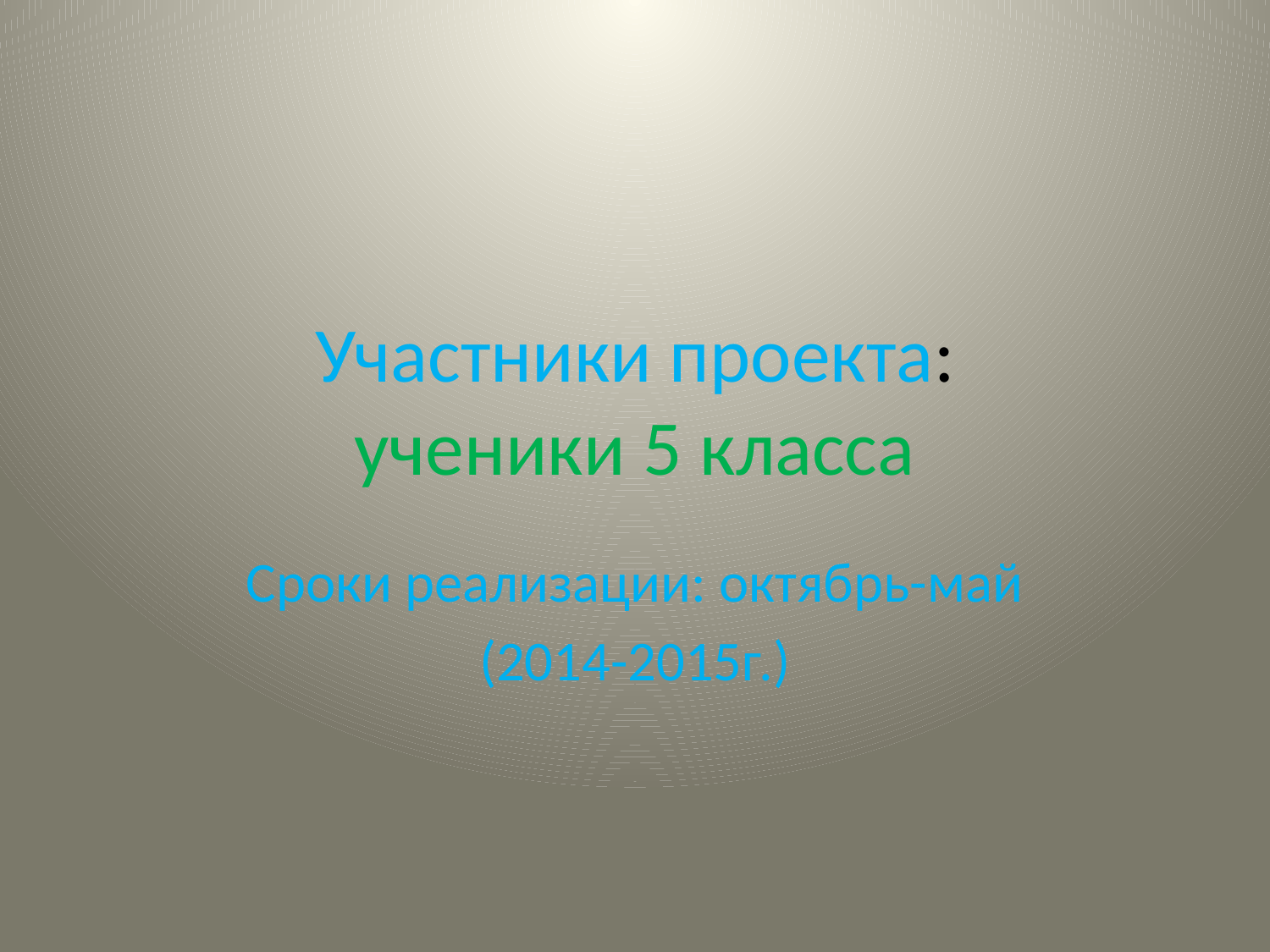

# Участники проекта: ученики 5 класса
Сроки реализации: октябрь-май
(2014-2015г.)